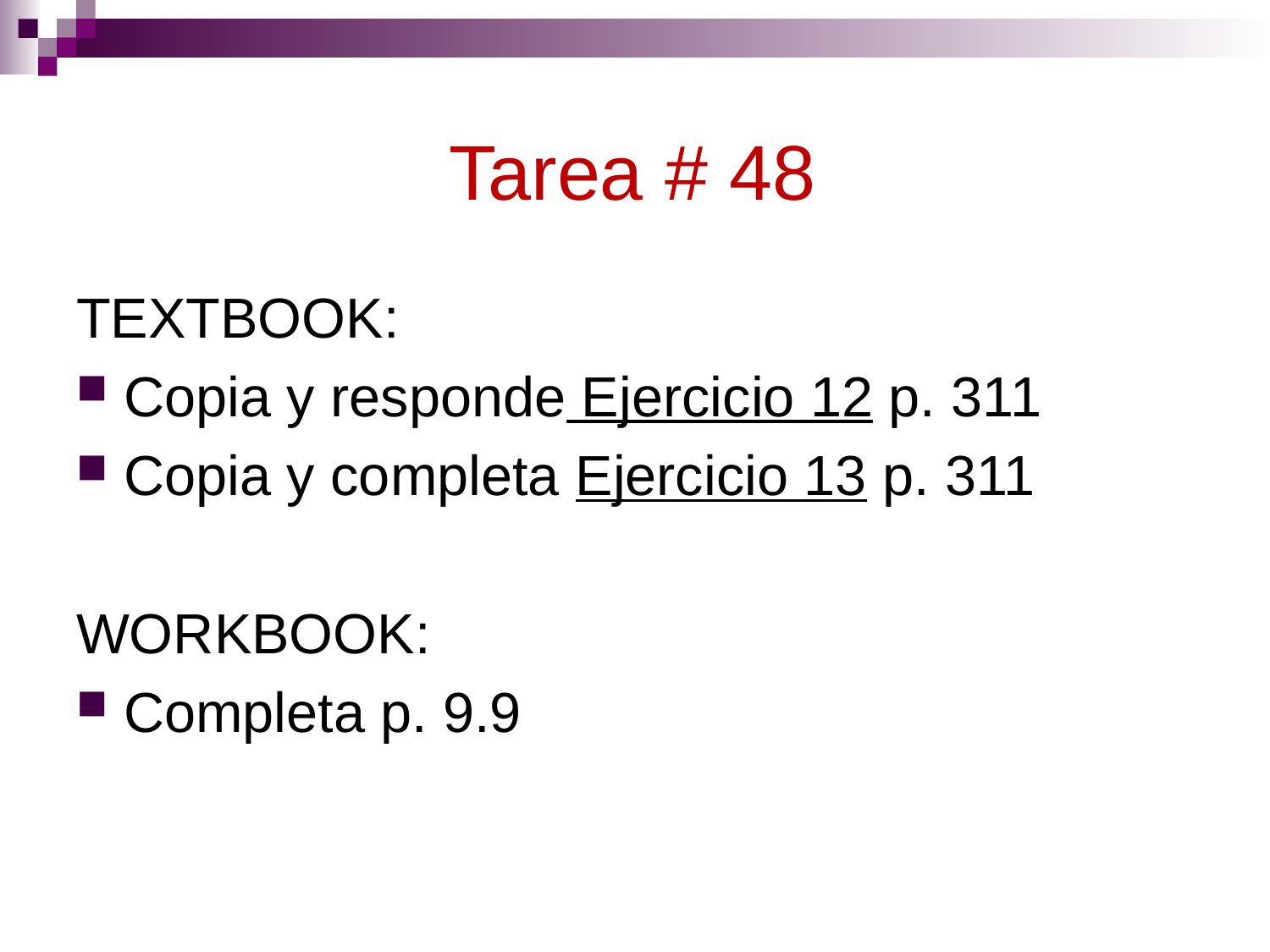

Tarea # 48
TEXTBOOK:
Copia y responde Ejercicio 12 p. 311
Copia y completa Ejercicio 13 p. 311

WORKBOOK:
Completa p. 9.9